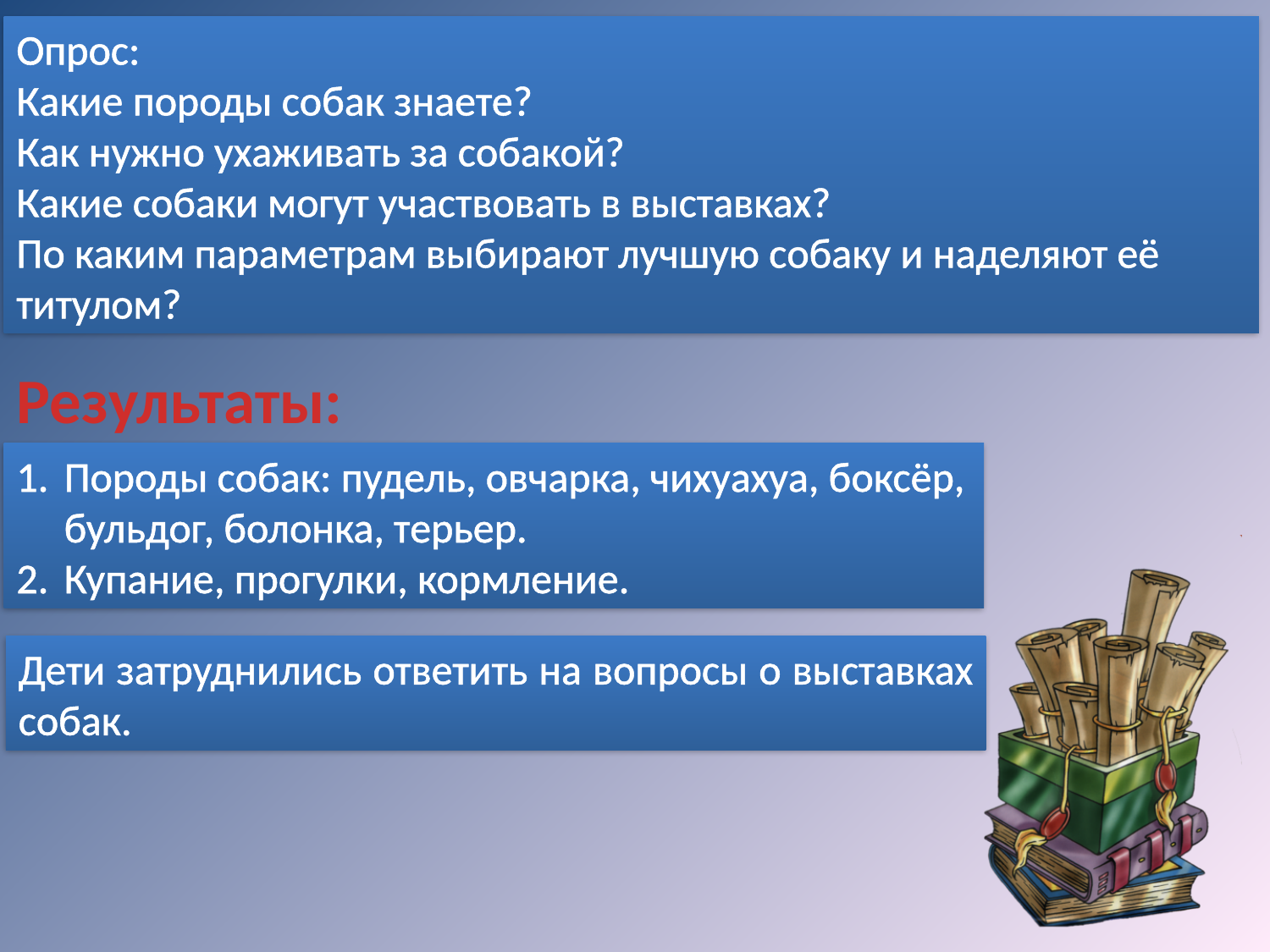

Опрос:
Какие породы собак знаете?
Как нужно ухаживать за собакой?
Какие собаки могут участвовать в выставках?
По каким параметрам выбирают лучшую собаку и наделяют её титулом?
Результаты:
Породы собак: пудель, овчарка, чихуахуа, боксёр, бульдог, болонка, терьер.
Купание, прогулки, кормление.
Дети затруднились ответить на вопросы о выставках собак.